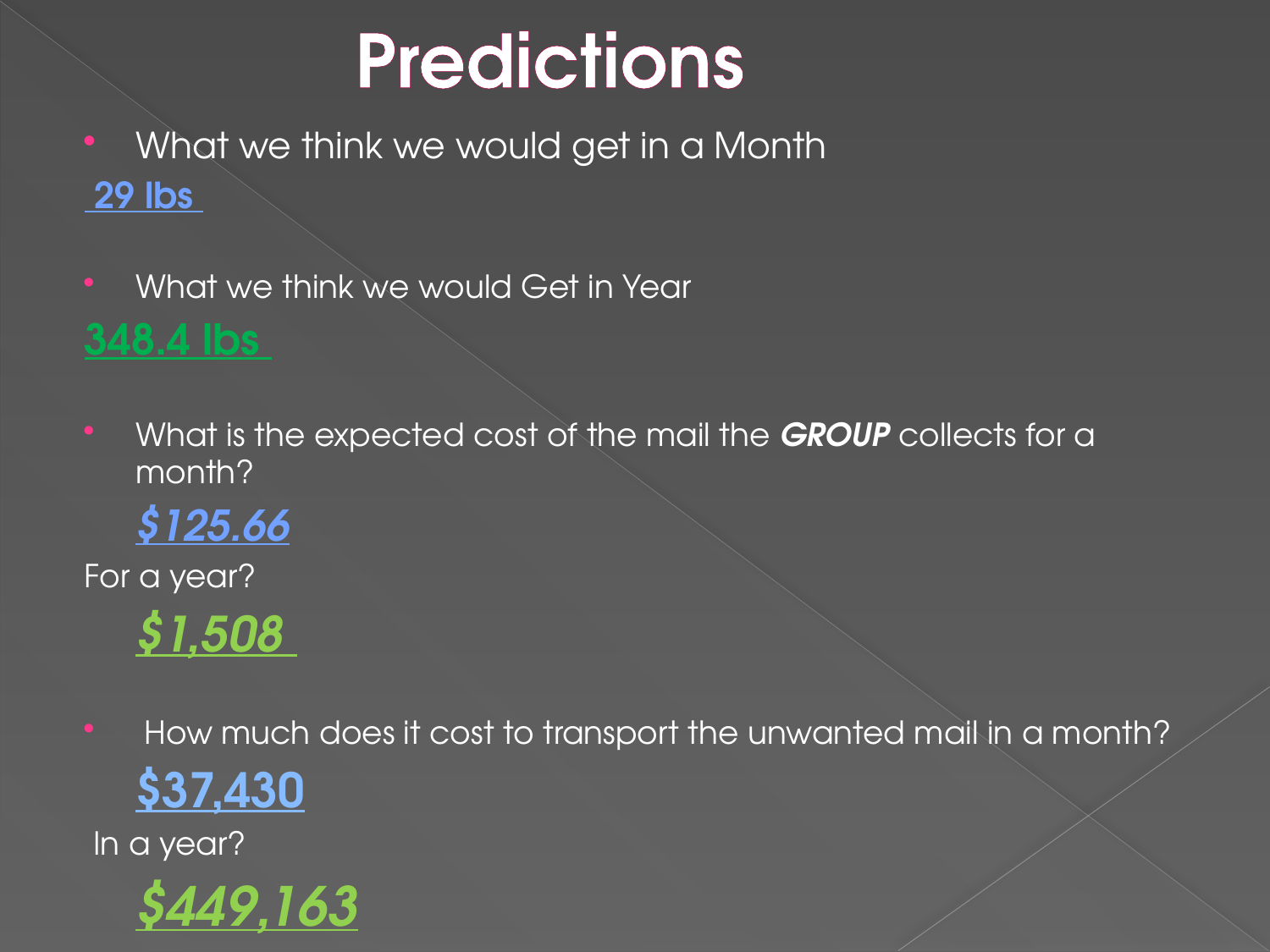

# Predictions
What we think we would get in a Month
 29 lbs

What we think we would Get in Year
348.4 lbs

What is the expected cost of the mail the GROUP collects for a month?
 					$125.66
For a year?
		$1,508

 How much does it cost to transport the unwanted mail in a month?
					$37,430
 In a year?
 		$449,163